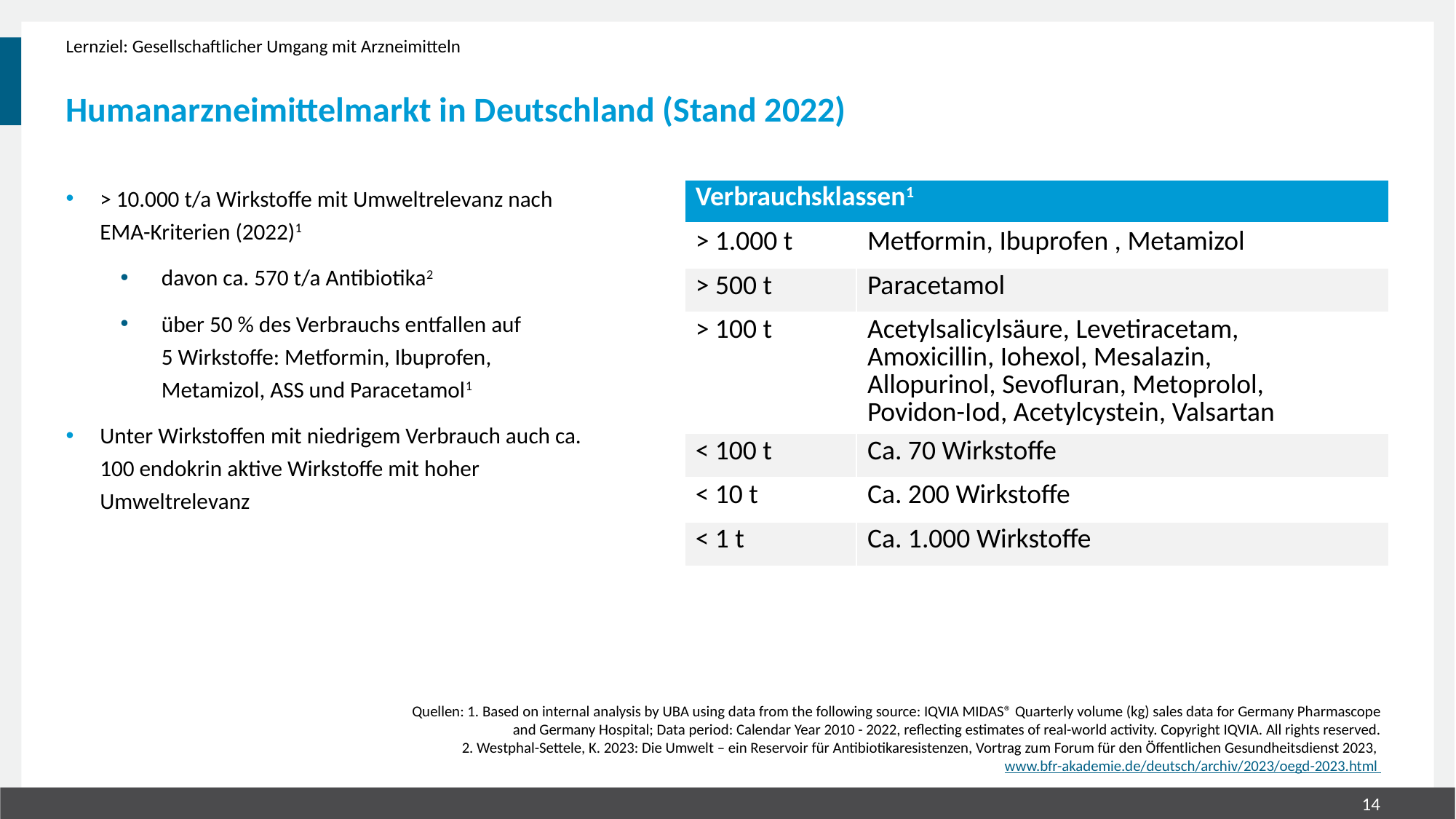

Lernziel: Gesellschaftlicher Umgang mit Arzneimitteln
# Humanarzneimittelmarkt in Deutschland (Stand 2022)
> 10.000 t/a Wirkstoffe mit Umweltrelevanz nach EMA-Kriterien (2022)1
davon ca. 570 t/a Antibiotika2
über 50 % des Verbrauchs entfallen auf             5 Wirkstoffe: Metformin, Ibuprofen, Metamizol, ASS und Paracetamol1
Unter Wirkstoffen mit niedrigem Verbrauch auch ca. 100 endokrin aktive Wirkstoffe mit hoher Umweltrelevanz
| Verbrauchsklassen1 |  |
| --- | --- |
| > 1.000 t | Metformin, Ibuprofen , Metamizol |
| > 500 t | Paracetamol |
| > 100 t | Acetylsalicylsäure, Levetiracetam,  Amoxicillin, Iohexol, Mesalazin,  Allopurinol, Sevofluran, Metoprolol,  Povidon-Iod, Acetylcystein, Valsartan |
| < 100 t | Ca. 70 Wirkstoffe |
| < 10 t | Ca. 200 Wirkstoffe |
| < 1 t | Ca. 1.000 Wirkstoffe |
Quellen: 1. Based on internal analysis by UBA using data from the following source: IQVIA MIDAS® Quarterly volume (kg) sales data for Germany Pharmascope and Germany Hospital; Data period: Calendar Year 2010 - 2022, reflecting estimates of real-world activity. Copyright IQVIA. All rights reserved.
2. Westphal-Settele, K. 2023: Die Umwelt – ein Reservoir für Antibiotikaresistenzen, Vortrag zum Forum für den Öffentlichen Gesundheitsdienst 2023,
www.bfr-akademie.de/deutsch/archiv/2023/oegd-2023.html

14